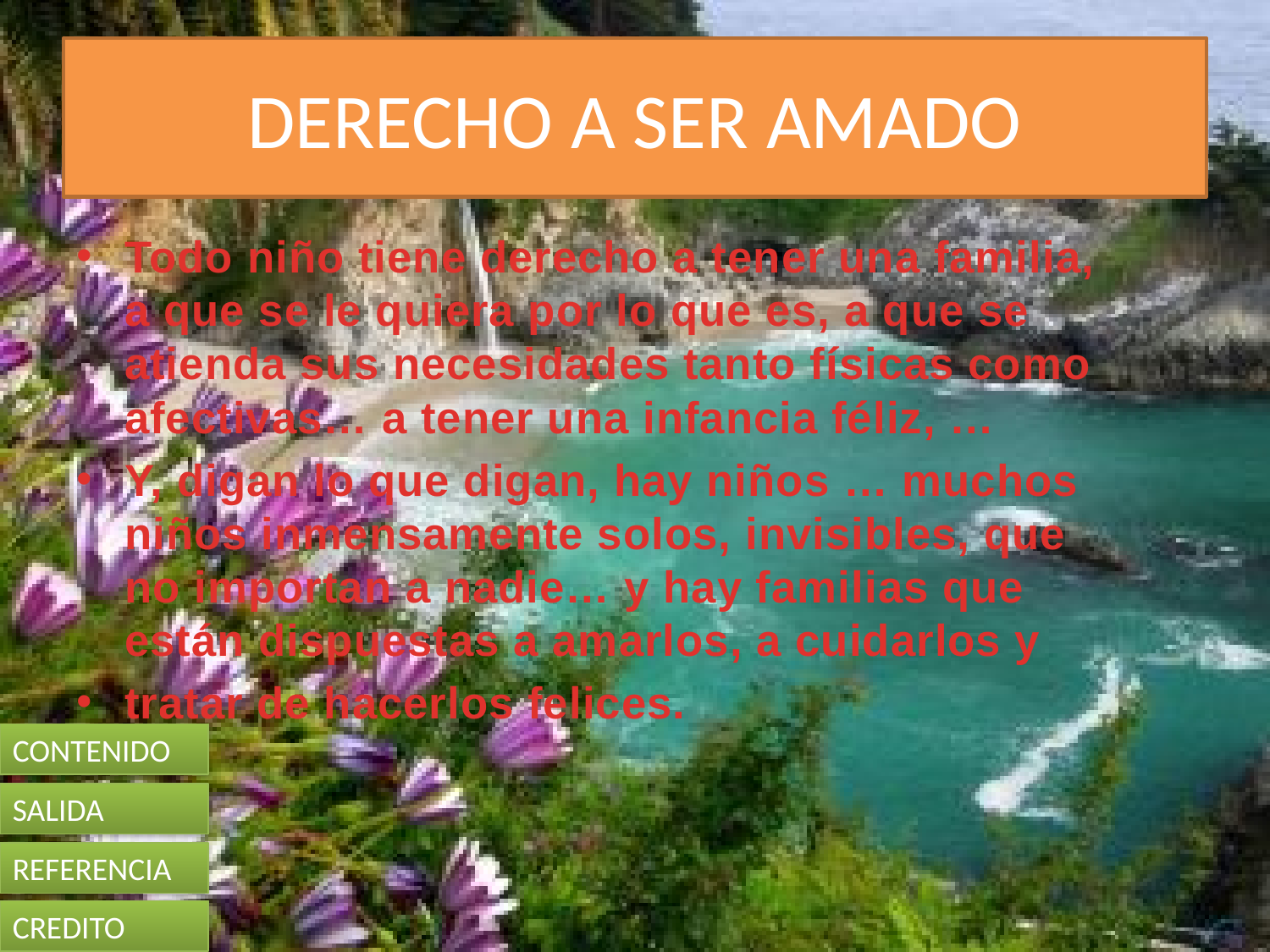

# DERECHO A SER AMADO
Todo niño tiene derecho a tener una familia, a que se le quiera por lo que es, a que se atienda sus necesidades tanto físicas como afectivas… a tener una infancia féliz, …
Y, digan lo que digan, hay niños … muchos niños inmensamente solos, invisibles, que no importan a nadie… y hay familias que están dispuestas a amarlos, a cuidarlos y
tratar de hacerlos felices.

CONTENIDO
SALIDA
REFERENCIA
CREDITO